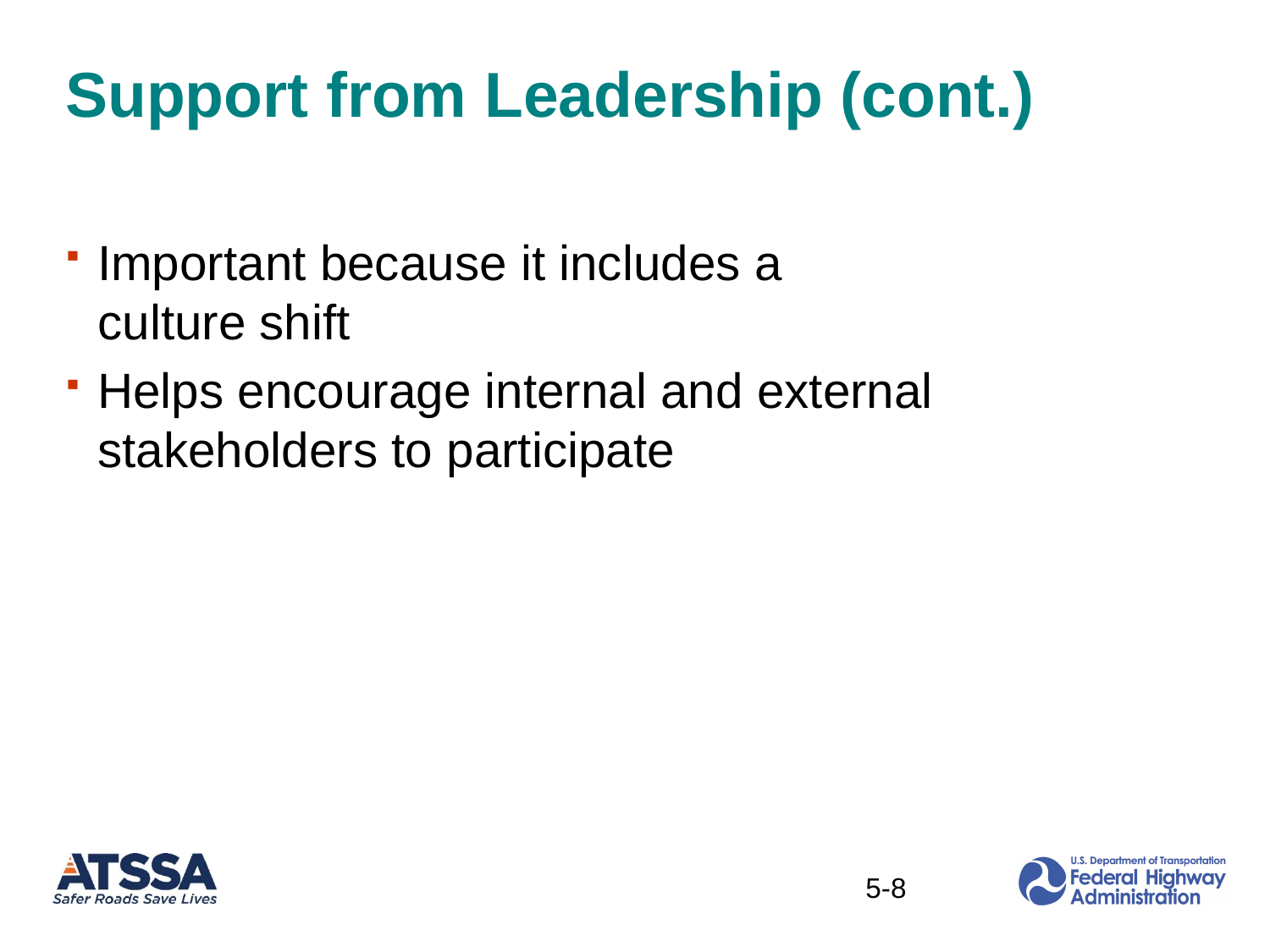

# Support from Leadership (cont.)
Important because it includes a culture shift
Helps encourage internal and external stakeholders to participate